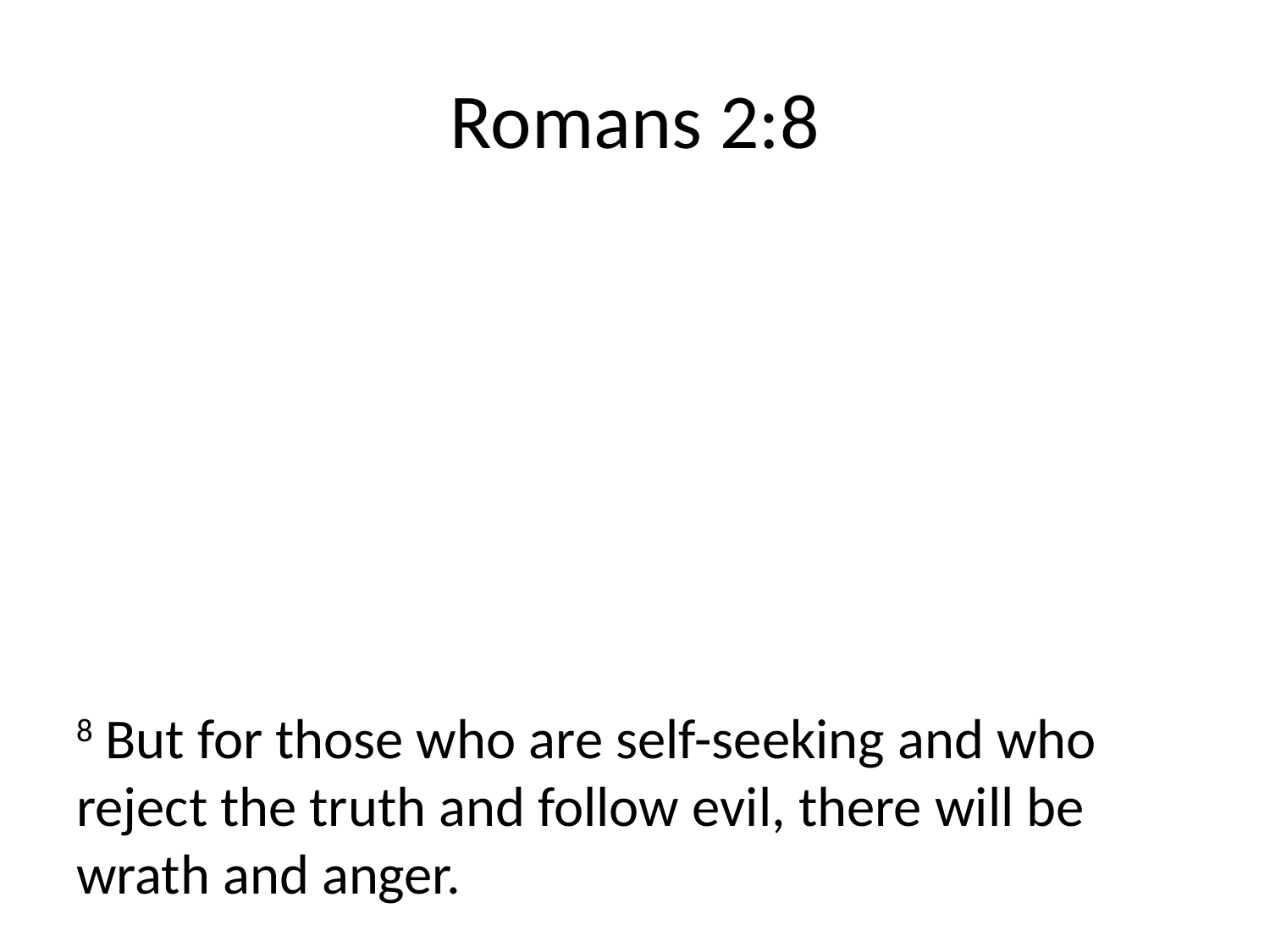

# Romans 2:8

8 But for those who are self-seeking and who reject the truth and follow evil, there will be wrath and anger.